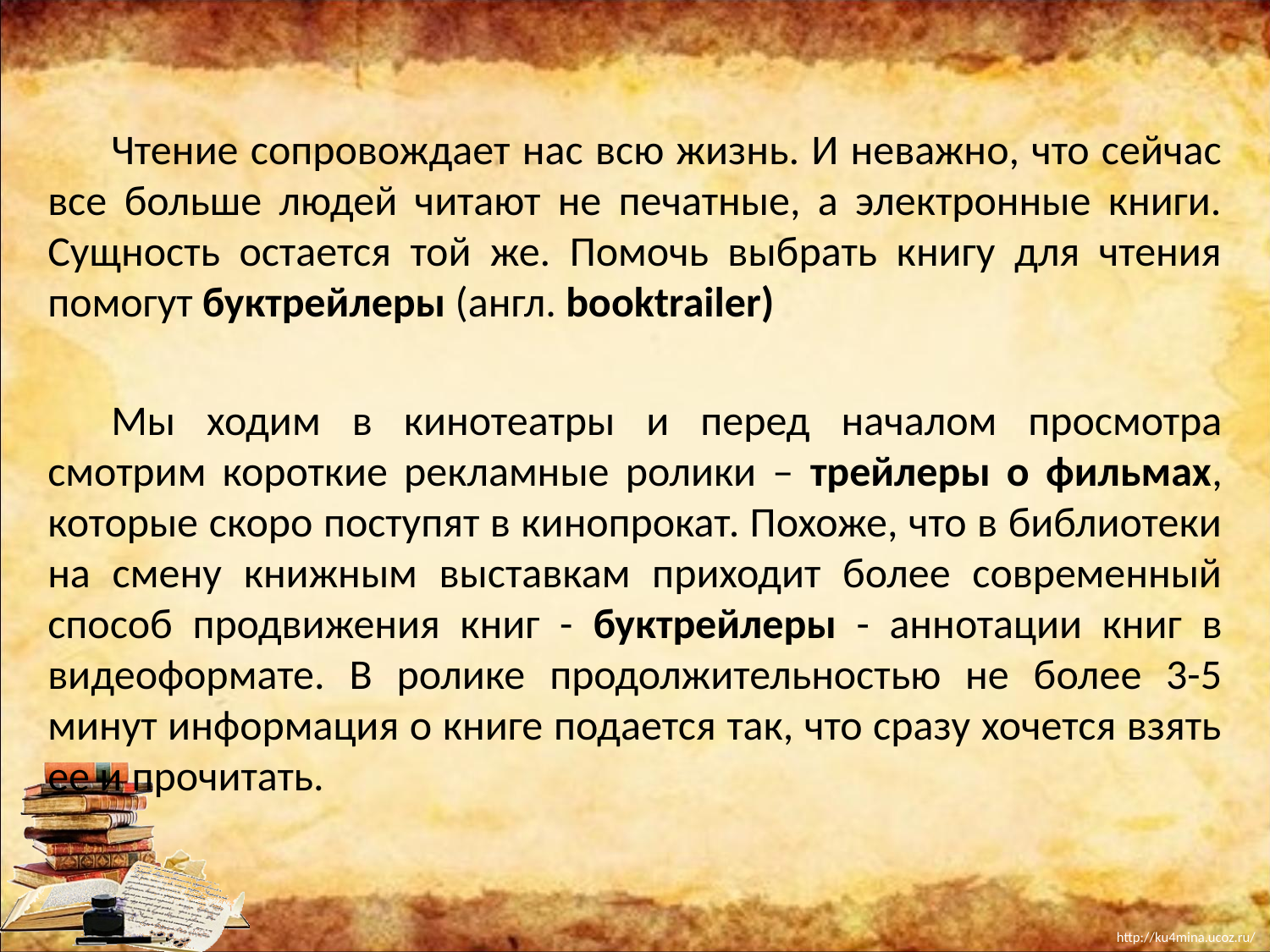

Чтение сопровождает нас всю жизнь. И неважно, что сейчас все больше людей читают не печатные, а электронные книги. Сущность остается той же. Помочь выбрать книгу для чтения помогут буктрейлеры (англ. booktrailer)

Мы ходим в кинотеатры и перед началом просмотра смотрим короткие рекламные ролики – трейлеры о фильмах, которые скоро поступят в кинопрокат. Похоже, что в библиотеки на смену книжным выставкам приходит более современный способ продвижения книг - буктрейлеры - аннотации книг в видеоформате. В ролике продолжительностью не более 3-5 минут информация о книге подается так, что сразу хочется взять ее и прочитать.